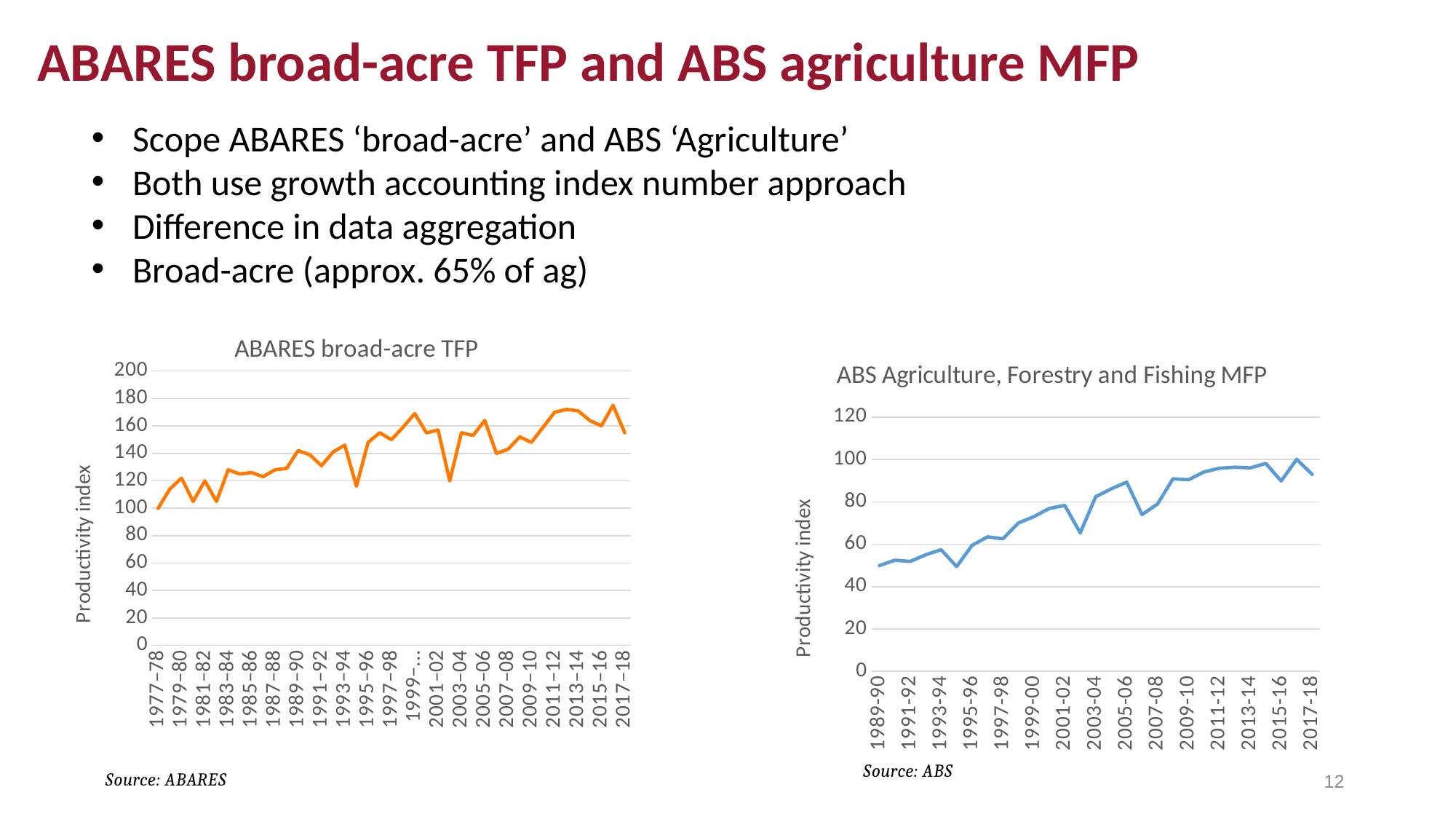

ABARES broad-acre TFP and ABS agriculture MFP
Scope ABARES ‘broad-acre’ and ABS ‘Agriculture’
Both use growth accounting index number approach
Difference in data aggregation
Broad-acre (approx. 65% of ag)

### Chart: ABARES broad-acre TFP

| Category | TFP |
|---|---|
| 1977–78 | 100.0 |
| 1978–79 | 114.0 |
| 1979–80 | 122.0 |
| 1980–81 | 105.0 |
| 1981–82 | 120.0 |
| 1982–83 | 105.0 |
| 1983–84 | 128.0 |
| 1984–85 | 125.0 |
| 1985–86 | 126.0 |
| 1986–87 | 123.0 |
| 1987–88 | 128.0 |
| 1988–89 | 129.0 |
| 1989–90 | 142.0 |
| 1990–91 | 139.0 |
| 1991–92 | 131.0 |
| 1992–93 | 141.0 |
| 1993–94 | 146.0 |
| 1994–95 | 116.0 |
| 1995–96 | 148.0 |
| 1996–97 | 155.0 |
| 1997–98 | 150.0 |
| 1998–99 | 159.0 |
| 1999–2000 | 169.0 |
| 2000–01 | 155.0 |
| 2001–02 | 157.0 |
| 2002–03 | 120.0 |
| 2003–04 | 155.0 |
| 2004–05 | 153.0 |
| 2005–06 | 164.0 |
| 2006–07 | 140.0 |
| 2007–08 | 143.0 |
| 2008–09 | 152.0 |
| 2009–10 | 148.0 |
| 2010–11 | 159.0 |
| 2011–12 | 170.0 |
| 2012–13 | 172.0 |
| 2013–14 | 171.0 |
| 2014–15 | 164.0 |
| 2015–16 | 160.0 |
| 2016–17 | 175.0 |
| 2017–18 | 155.0 |

### Chart: ABS Agriculture, Forestry and Fishing MFP

| Category | A Agriculture, Forestry and Fishing |
|---|---|
| 1989-90 | 49.88 |
| 1990-91 | 52.42 |
| 1991-92 | 51.85 |
| 1992-93 | 54.99 |
| 1993-94 | 57.41 |
| 1994-95 | 49.42 |
| 1995-96 | 59.45 |
| 1996-97 | 63.47 |
| 1997-98 | 62.56 |
| 1998-99 | 70.01 |
| 1999-00 | 73.0 |
| 2000-01 | 76.88 |
| 2001-02 | 78.29 |
| 2002-03 | 65.36 |
| 2003-04 | 82.41 |
| 2004-05 | 86.08 |
| 2005-06 | 89.3 |
| 2006-07 | 73.92 |
| 2007-08 | 78.98 |
| 2008-09 | 90.86 |
| 2009-10 | 90.39 |
| 2010-11 | 94.06 |
| 2011-12 | 95.81 |
| 2012-13 | 96.32 |
| 2013-14 | 95.99 |
| 2014-15 | 98.08 |
| 2015-16 | 89.83 |
| 2016-17 | 100.0 |
| 2017-18 | 92.93 |
Source: ABS
Source: ABARES
12